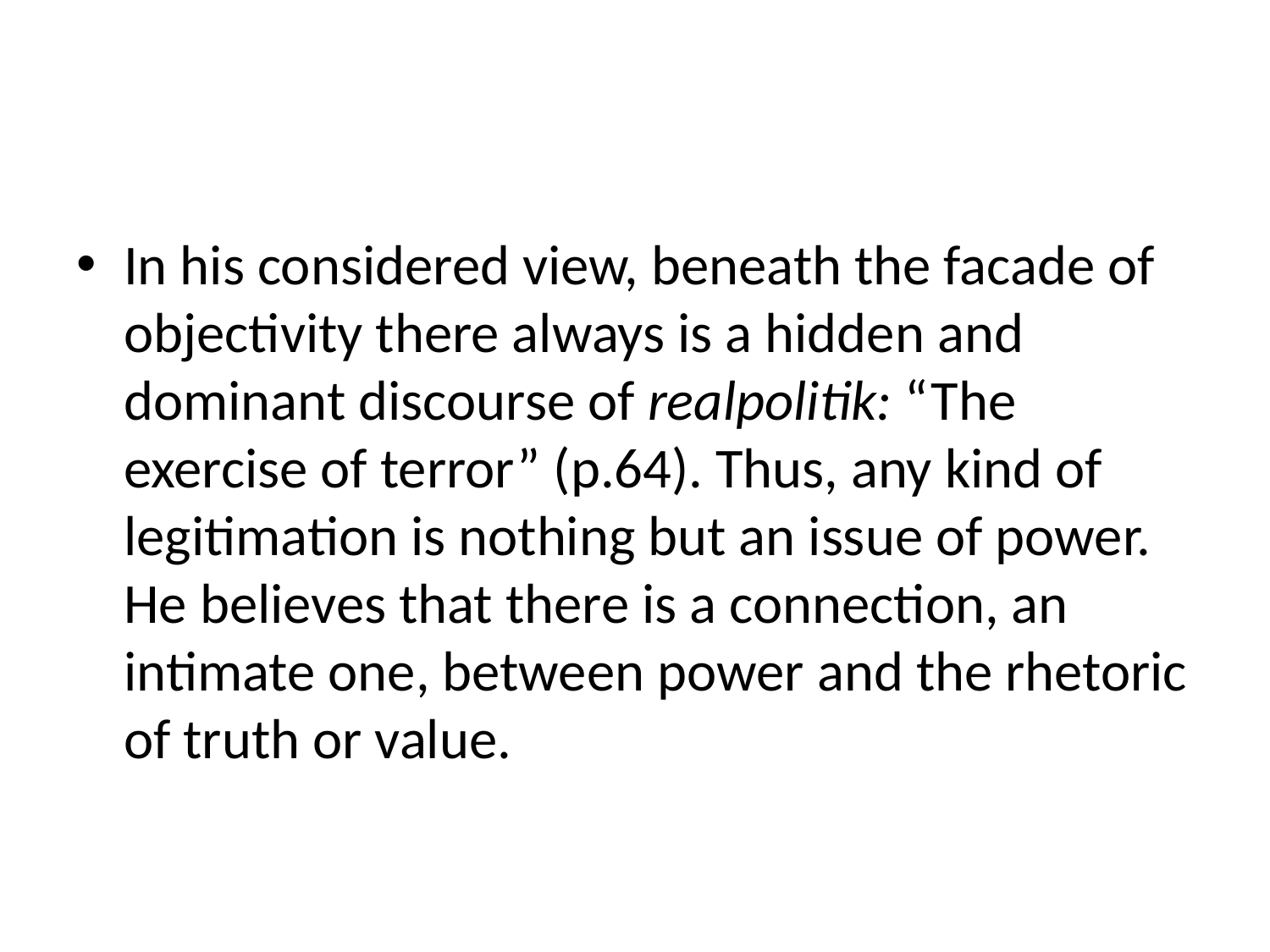

#
In his considered view, beneath the facade of objectivity there always is a hidden and dominant discourse of realpolitik: “The exercise of terror” (p.64). Thus, any kind of legitimation is nothing but an issue of power. He believes that there is a connection, an intimate one, between power and the rhetoric of truth or value.